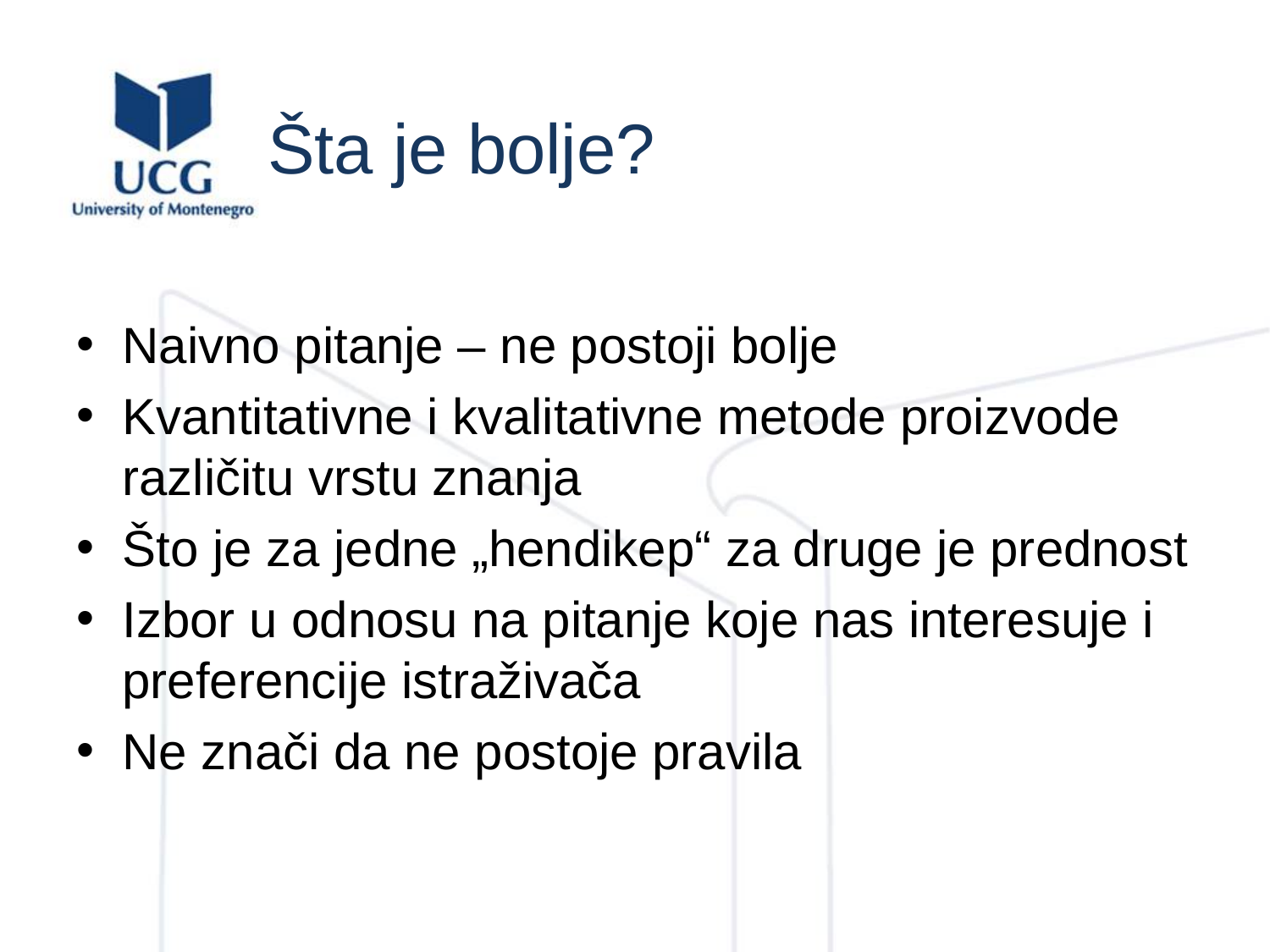

# Šta je bolje?
Naivno pitanje – ne postoji bolje
Kvantitativne i kvalitativne metode proizvode različitu vrstu znanja
Što je za jedne „hendikep“ za druge je prednost
Izbor u odnosu na pitanje koje nas interesuje i preferencije istraživača
Ne znači da ne postoje pravila